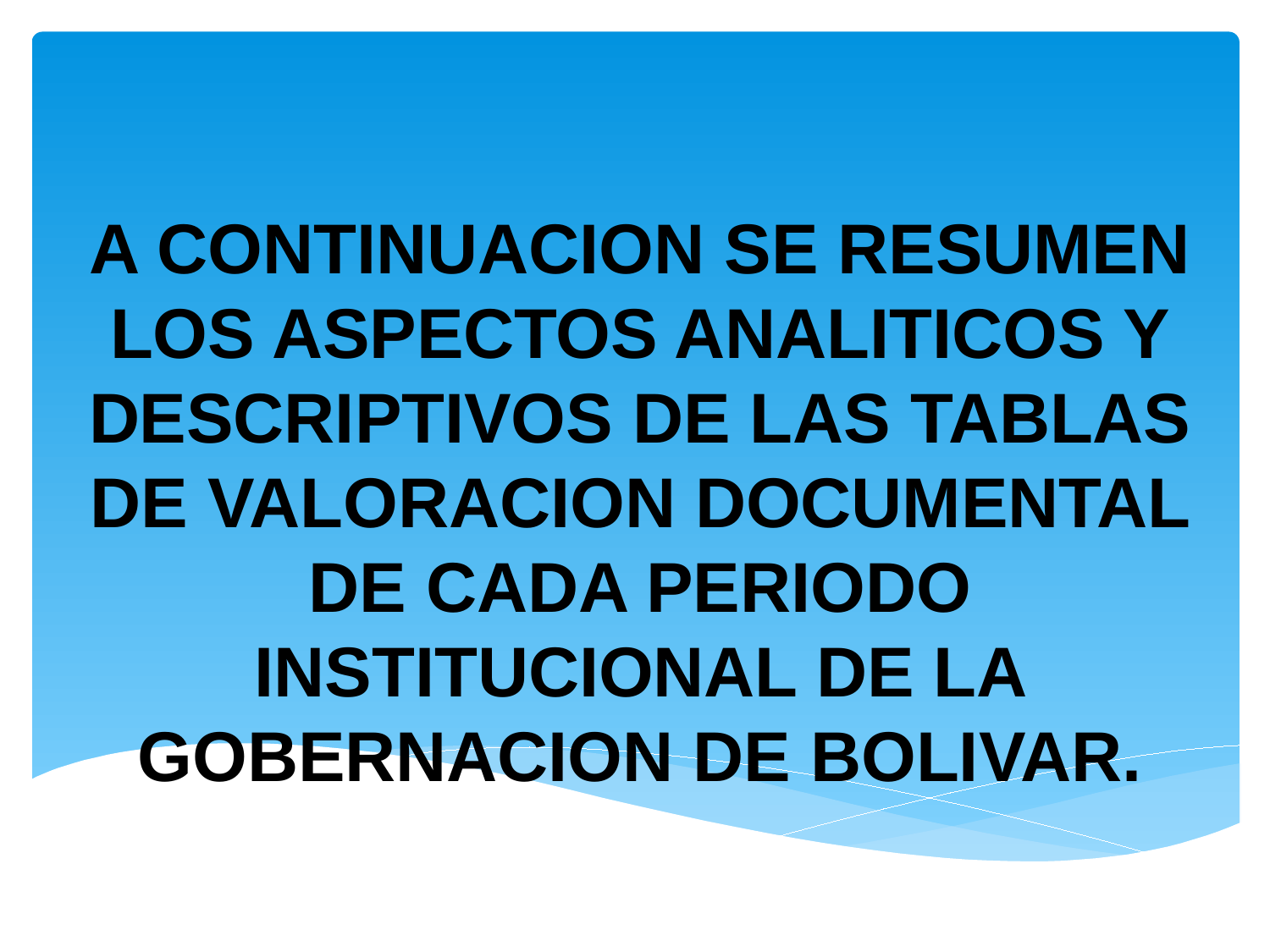

A CONTINUACION SE RESUMEN LOS ASPECTOS ANALITICOS Y DESCRIPTIVOS DE LAS TABLAS DE VALORACION DOCUMENTAL DE CADA PERIODO INSTITUCIONAL DE LA GOBERNACION DE BOLIVAR.